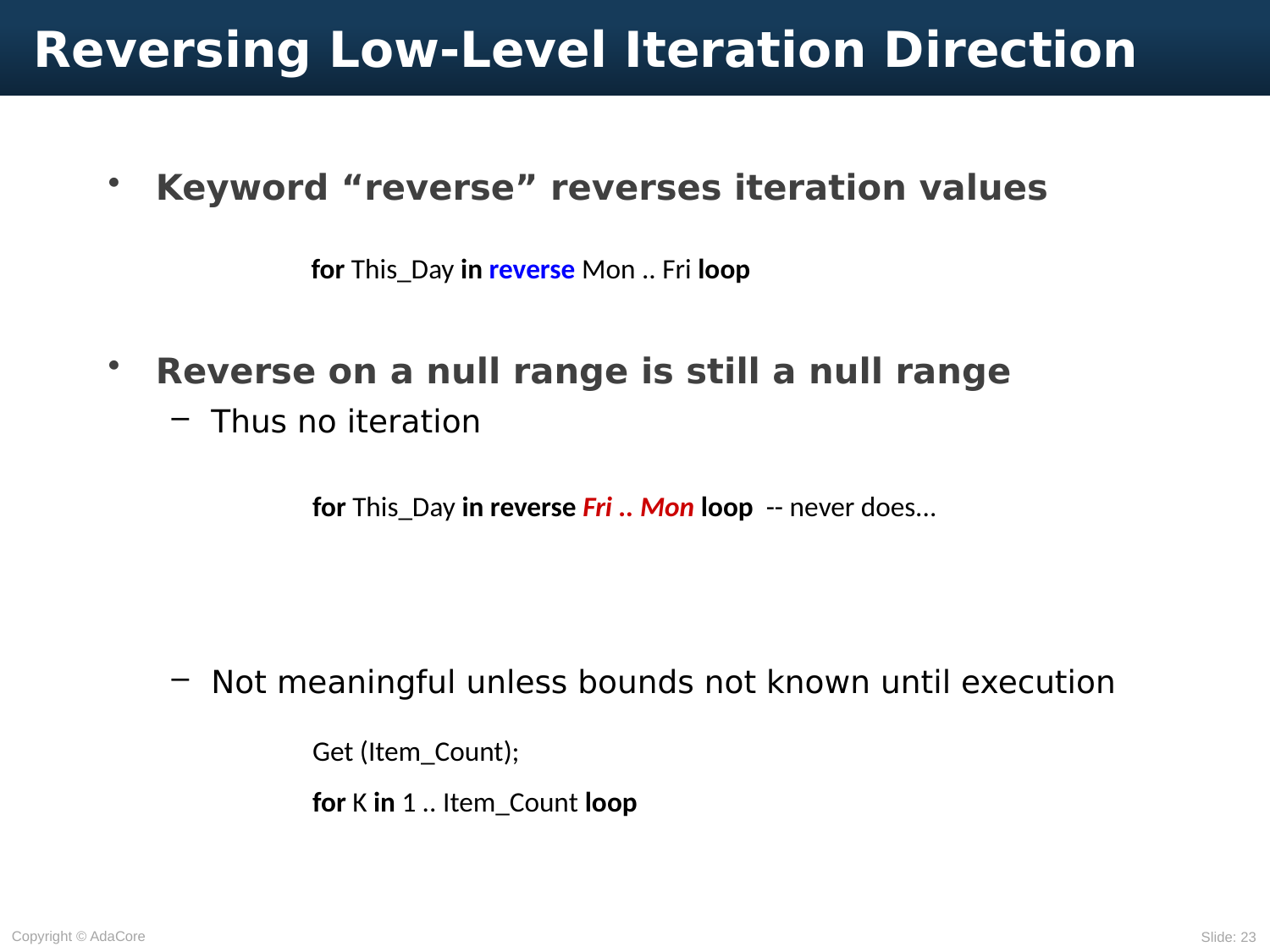

# Reversing Low-Level Iteration Direction
Keyword “reverse” reverses iteration values

Reverse on a null range is still a null range
Thus no iteration

Not meaningful unless bounds not known until execution
for This_Day in reverse Mon .. Fri loop
for This_Day in reverse Fri .. Mon loop  -- never does...
Get (Item_Count);
for K in 1 .. Item_Count loop